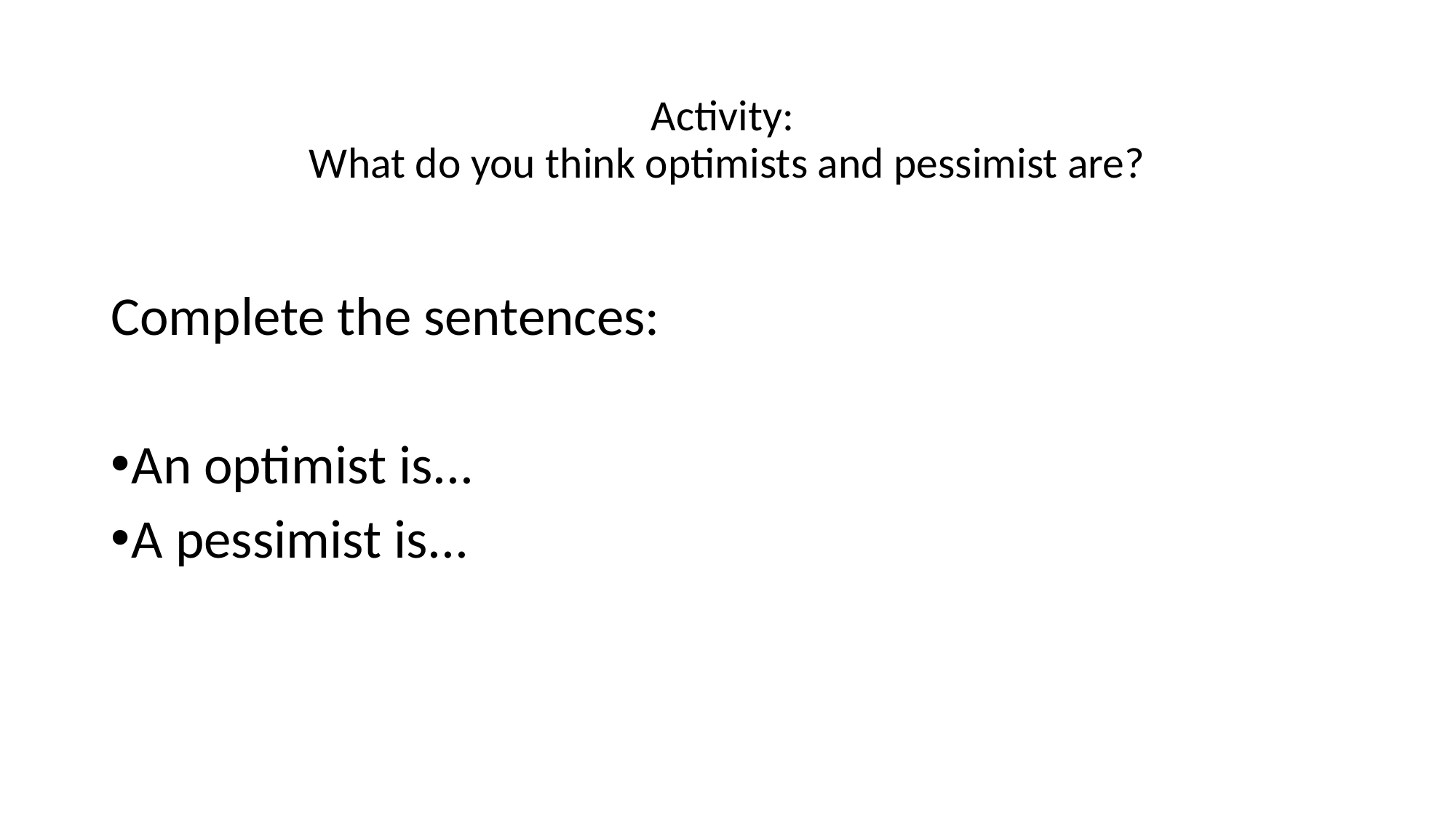

# Activity: What do you think optimists and pessimist are?
Complete the sentences:

An optimist is...
A pessimist is...